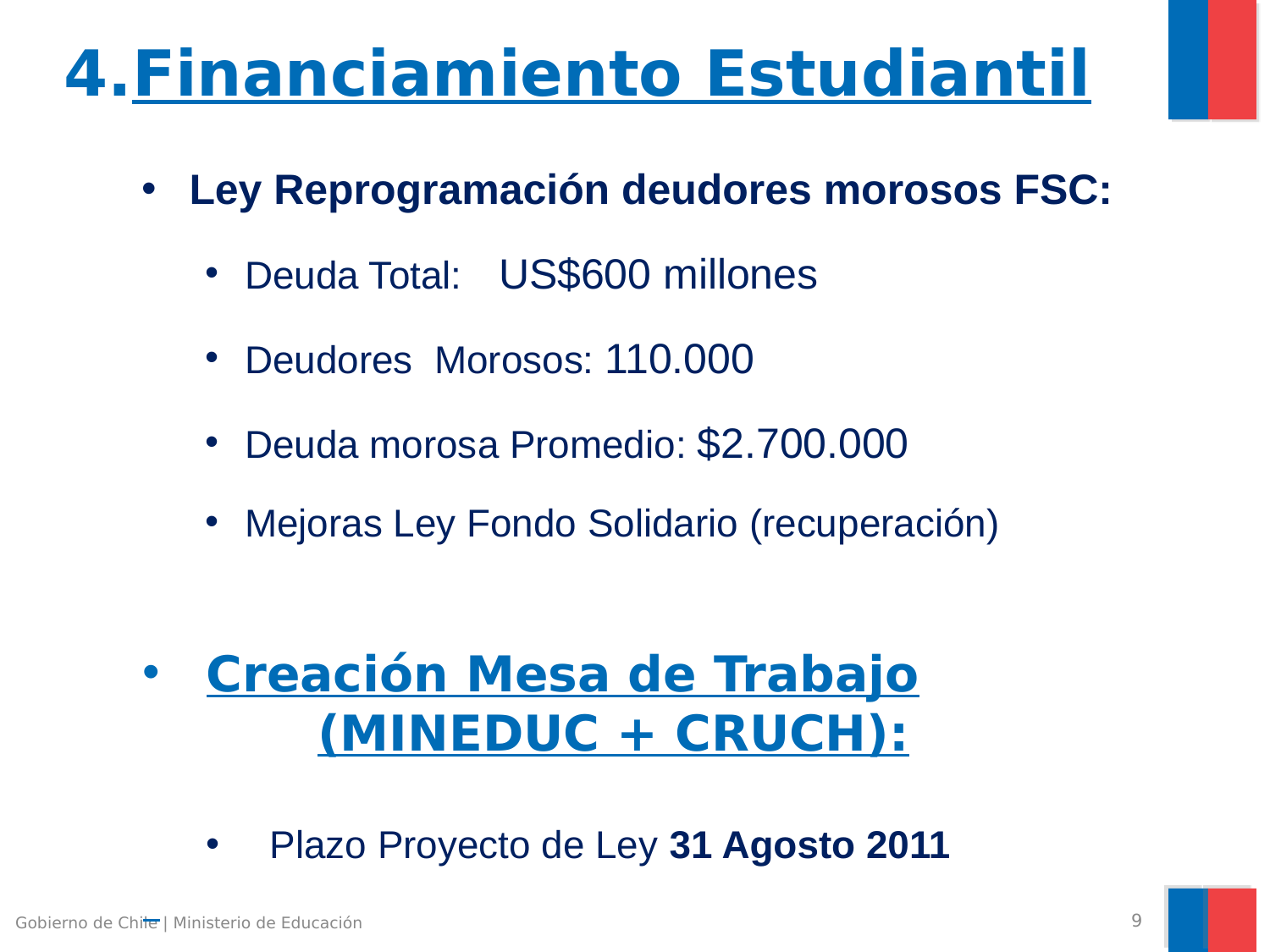

# 4.Financiamiento Estudiantil
Ley Reprogramación deudores morosos FSC:
Deuda Total:	US$600 millones
Deudores  Morosos: 110.000
Deuda morosa Promedio: $2.700.000
Mejoras Ley Fondo Solidario (recuperación)
Creación Mesa de Trabajo
		(MINEDUC + CRUCH):

Plazo Proyecto de Ley 31 Agosto 2011

Gobierno de Chile | Ministerio de Educación
9